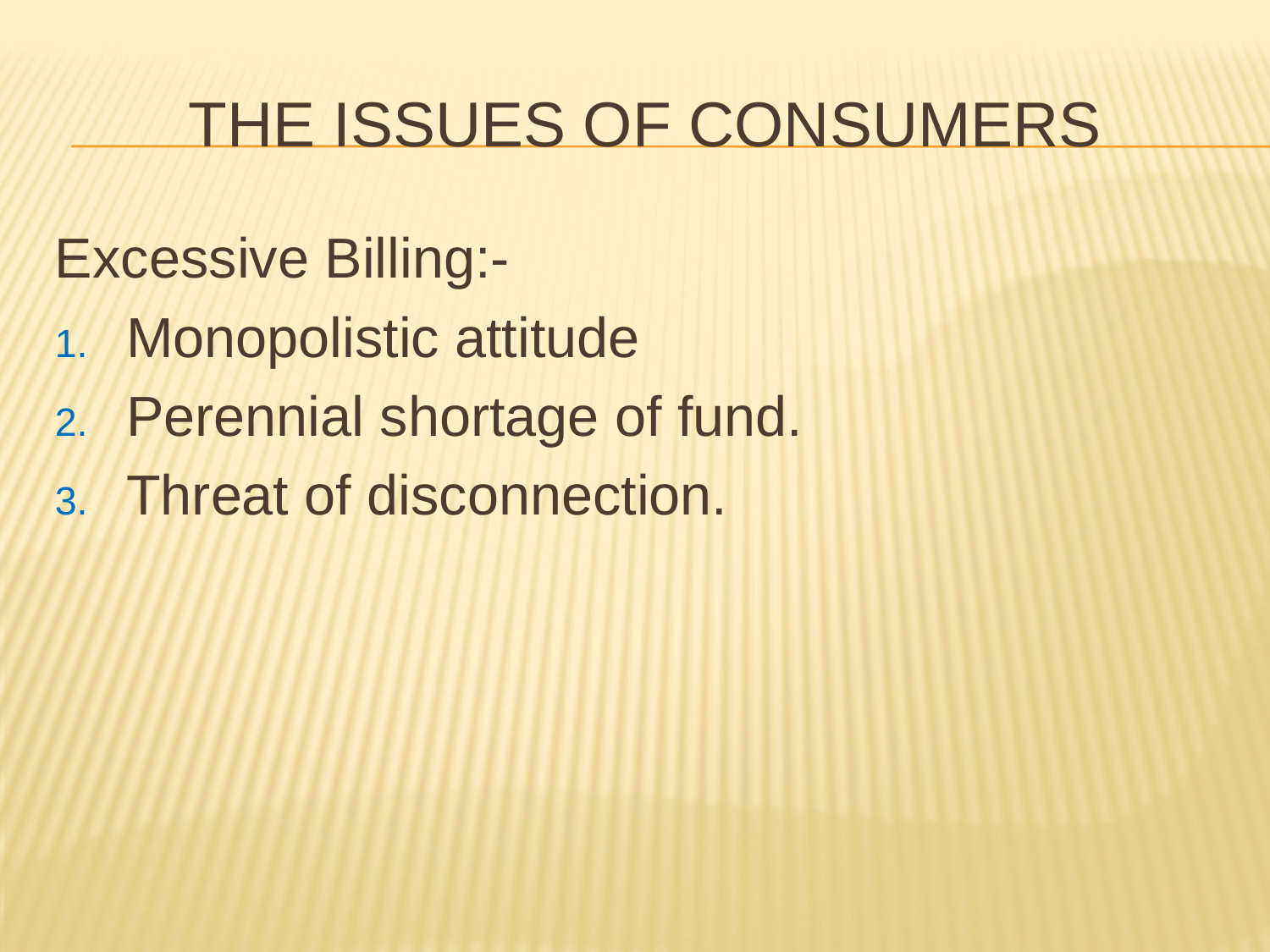

# The issues of consumers
Excessive Billing:-
Monopolistic attitude
Perennial shortage of fund.
Threat of disconnection.